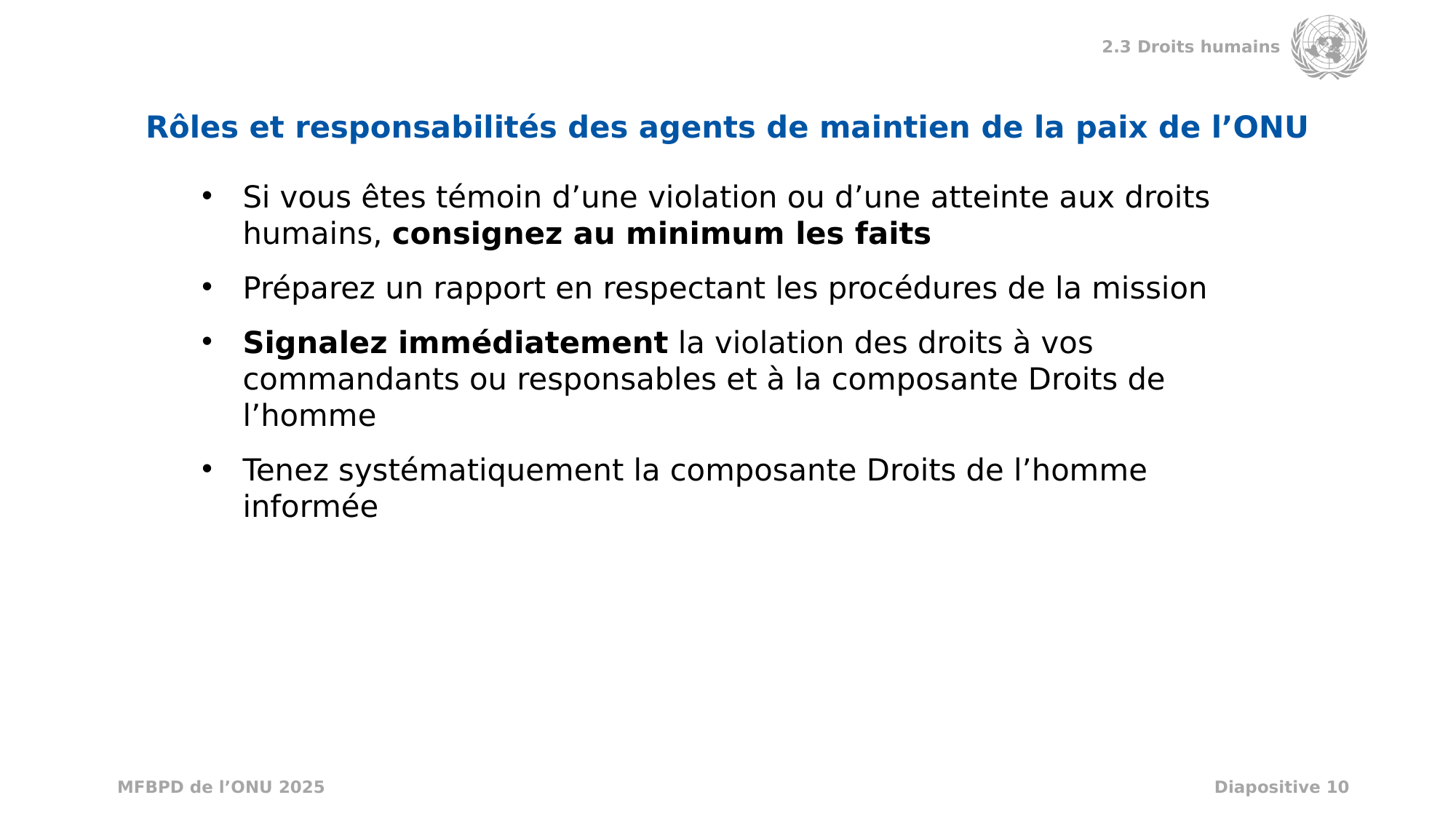

Rôles et responsabilités des agents de maintien de la paix de l’ONU
Si vous êtes témoin d’une violation ou d’une atteinte aux droits humains, consignez au minimum les faits
Préparez un rapport en respectant les procédures de la mission
Signalez immédiatement la violation des droits à vos commandants ou responsables et à la composante Droits de l’homme
Tenez systématiquement la composante Droits de l’homme informée